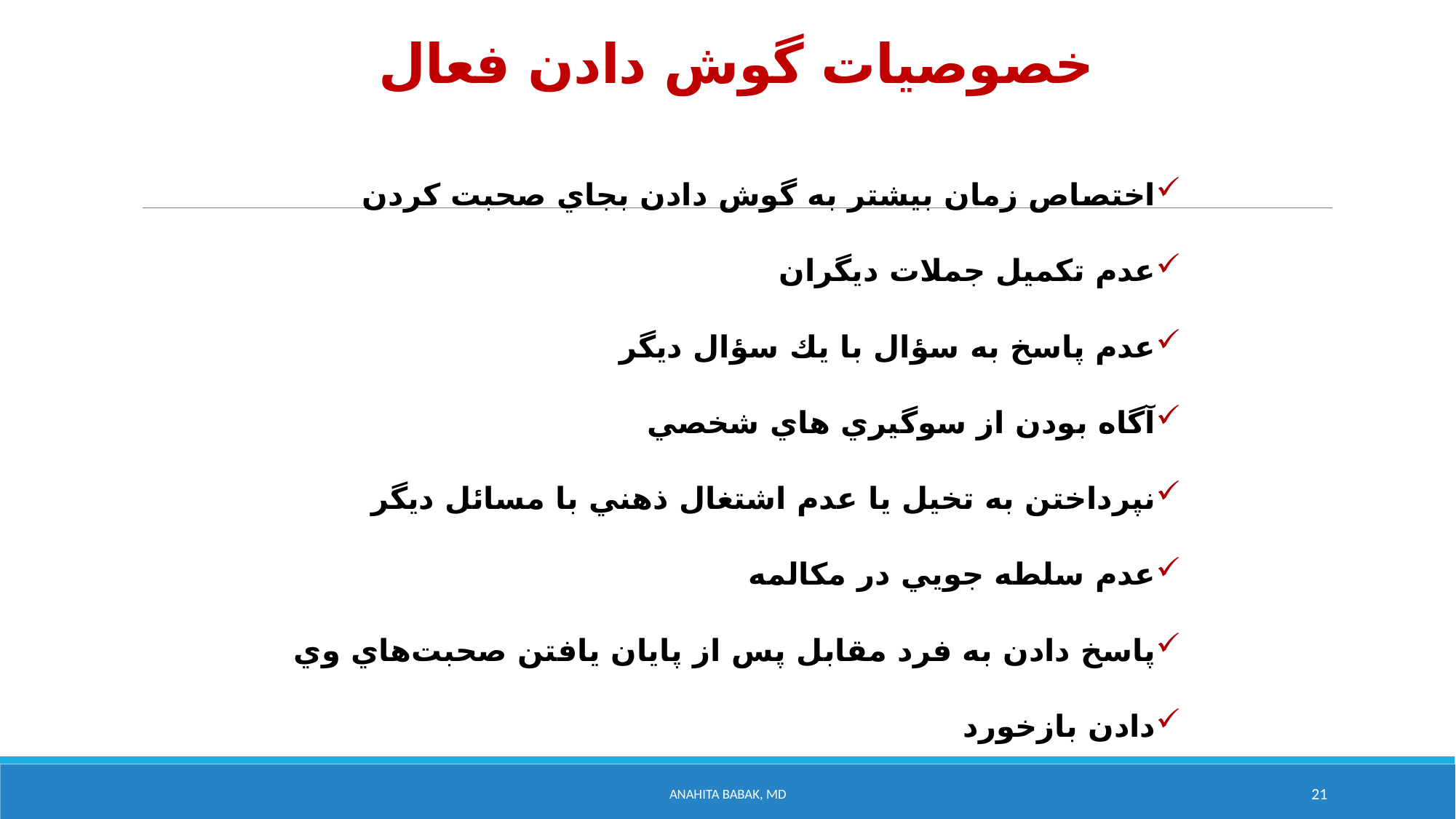

# خصوصيات گوش دادن فعال
اختصاص زمان بيشتر به گوش دادن بجاي صحبت كردن
عدم تكميل جملات ديگران
عدم پاسخ به سؤال با يك سؤال ديگر
آگاه بودن از سوگيري هاي شخصي
نپرداختن به تخيل يا عدم اشتغال ذهني با مسائل ديگر
عدم سلطه جويي در مكالمه
پاسخ دادن به فرد مقابل پس از پايان يافتن صحبت‌هاي وي
دادن بازخورد

Anahita Babak, MD
21